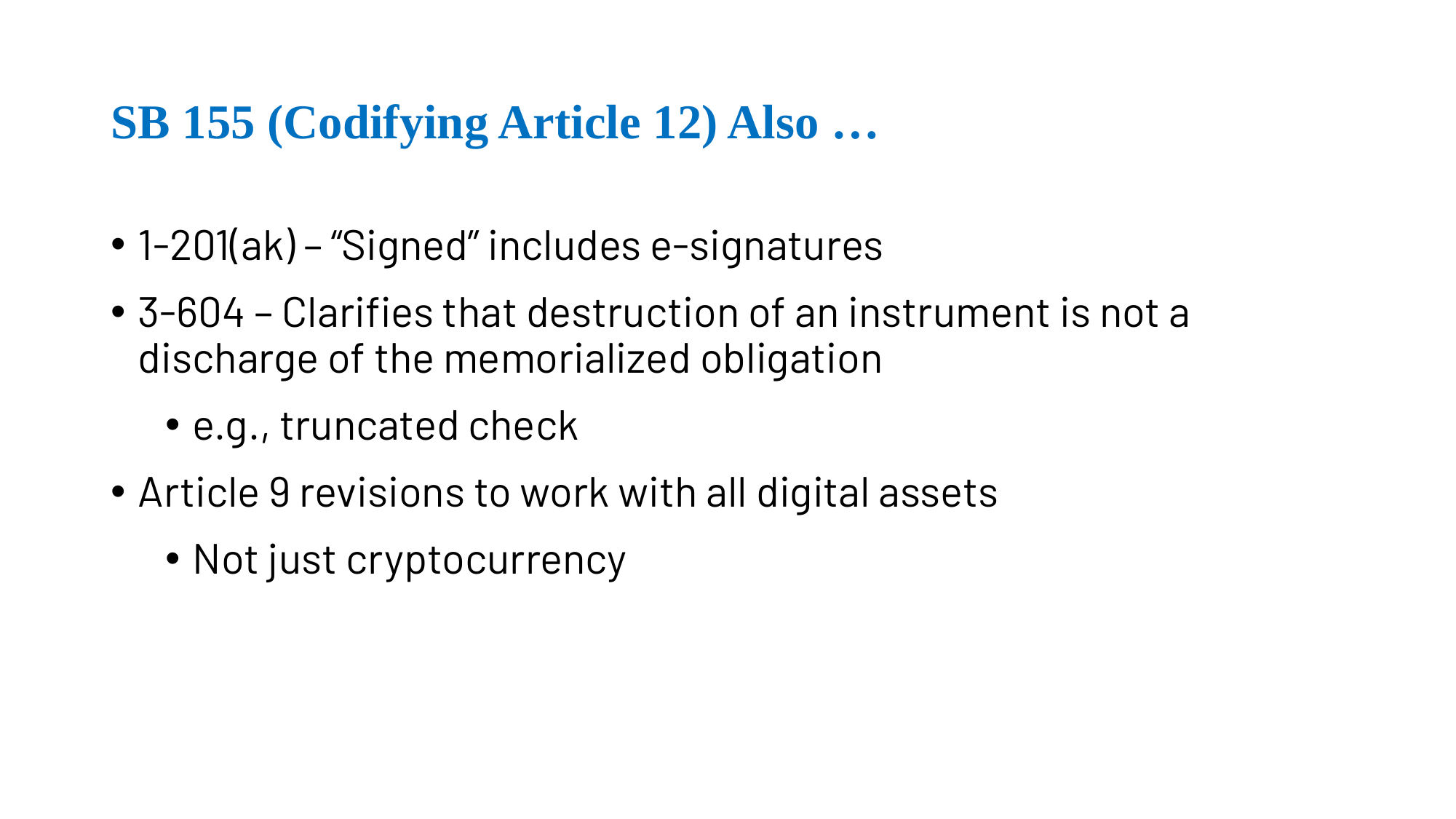

# SB 155 (Codifying Article 12) Also …
1-201(ak) – “Signed” includes e-signatures
3-604 – Clarifies that destruction of an instrument is not a discharge of the memorialized obligation
e.g., truncated check
Article 9 revisions to work with all digital assets
Not just cryptocurrency